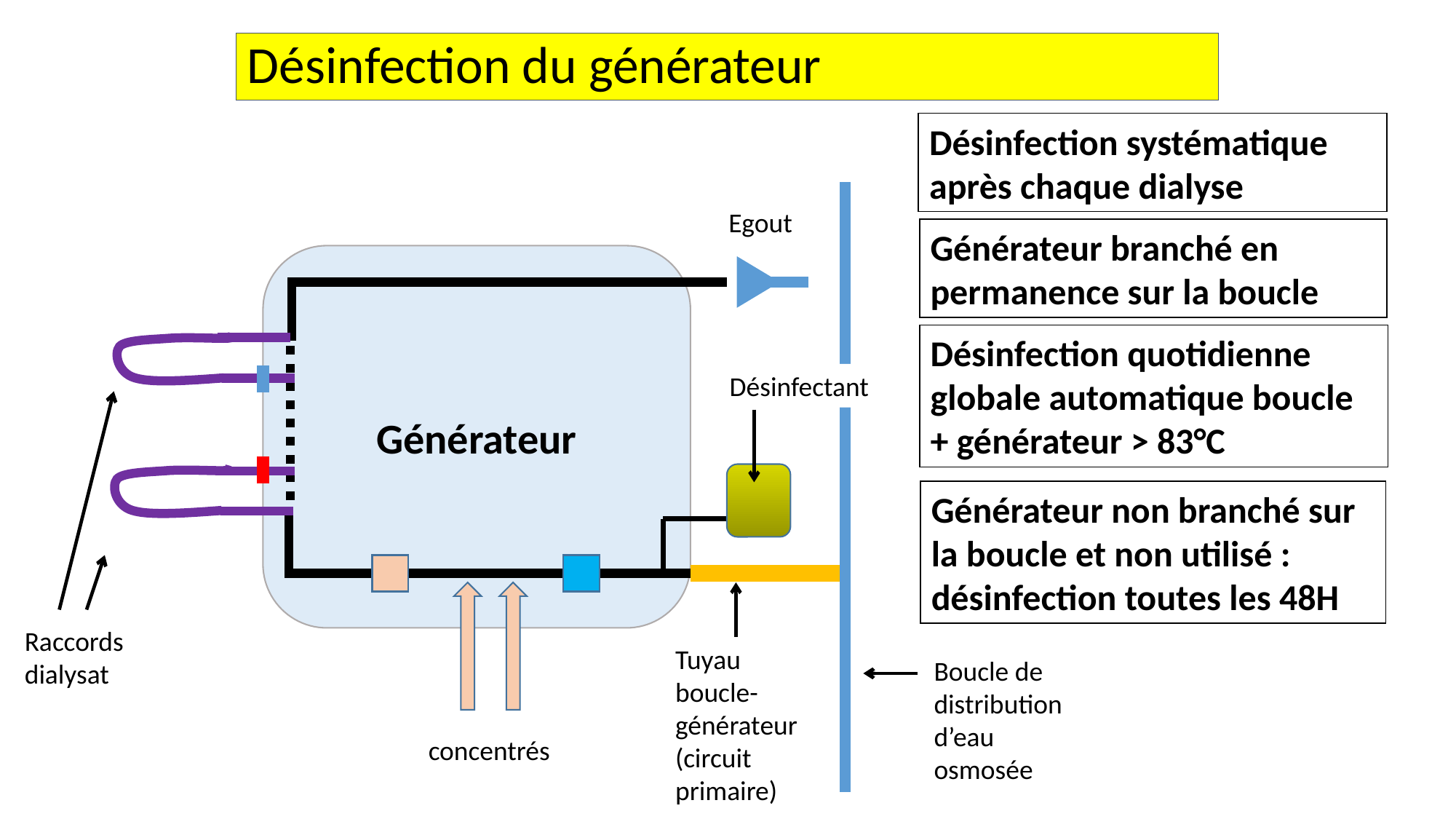

# Désinfection du générateur
Désinfection systématique après chaque dialyse
Egout
Générateur branché en permanence sur la boucle
Générateur

Désinfection quotidienne globale automatique boucle + générateur > 83°C

Désinfectant

Générateur non branché sur la boucle et non utilisé : désinfection toutes les 48H

Raccords dialysat

Tuyau boucle-générateur (circuit primaire)
Boucle de distribution d’eau osmosée
concentrés